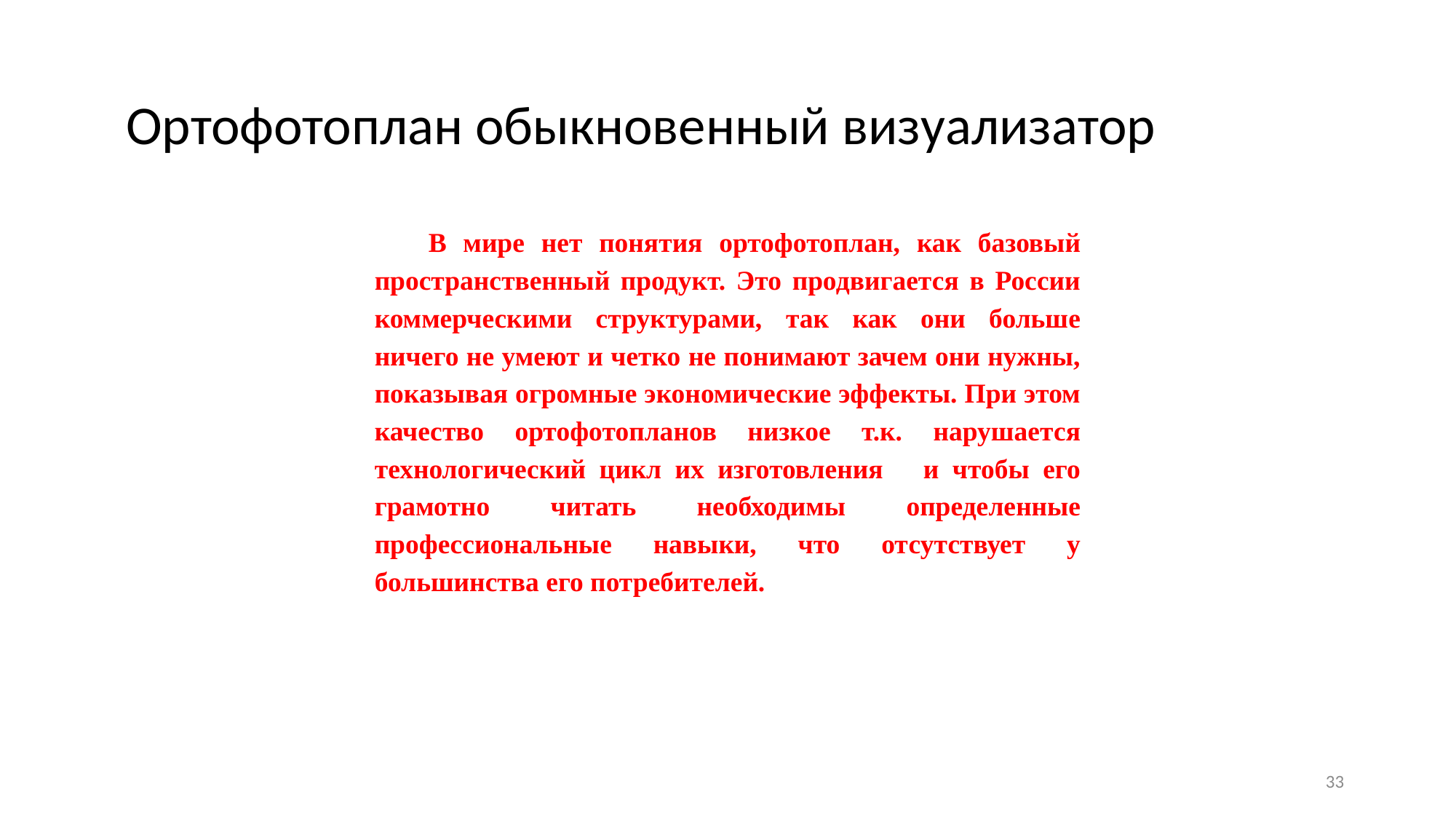

# Ортофотоплан обыкновенный визуализатор
В мире нет понятия ортофотоплан, как базовый пространственный продукт. Это продвигается в России коммерческими структурами, так как они больше ничего не умеют и четко не понимают зачем они нужны, показывая огромные экономические эффекты. При этом качество ортофотопланов низкое т.к. нарушается технологический цикл их изготовления   и чтобы его грамотно читать необходимы определенные профессиональные навыки, что отсутствует у большинства его потребителей.

33